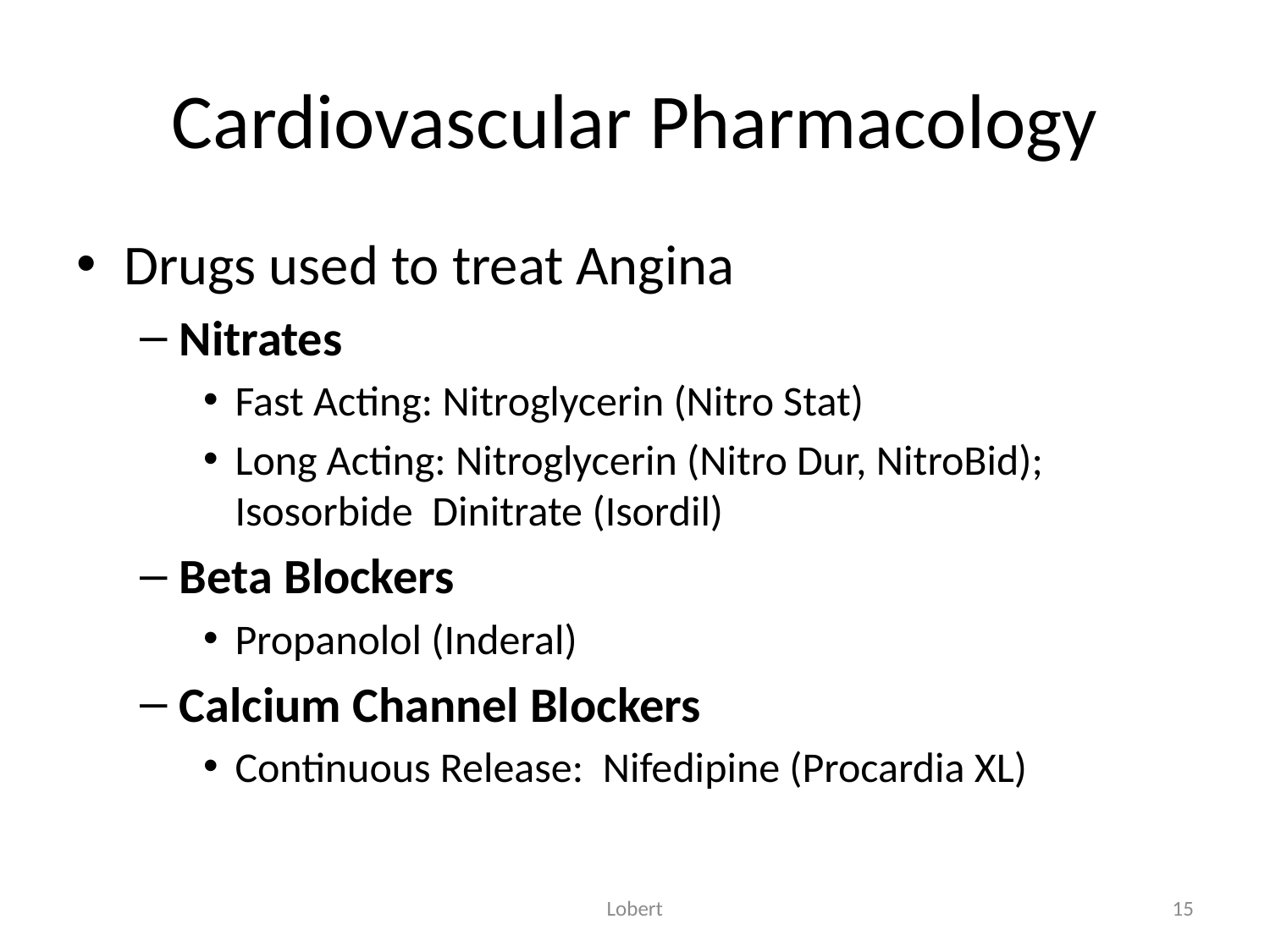

# Cardiovascular Pharmacology
Drugs used to treat Angina
Nitrates
Fast Acting: Nitroglycerin (Nitro Stat)
Long Acting: Nitroglycerin (Nitro Dur, NitroBid); Isosorbide  Dinitrate (Isordil)
Beta Blockers
Propanolol (Inderal)
Calcium Channel Blockers
Continuous Release:  Nifedipine (Procardia XL)

Lobert
15